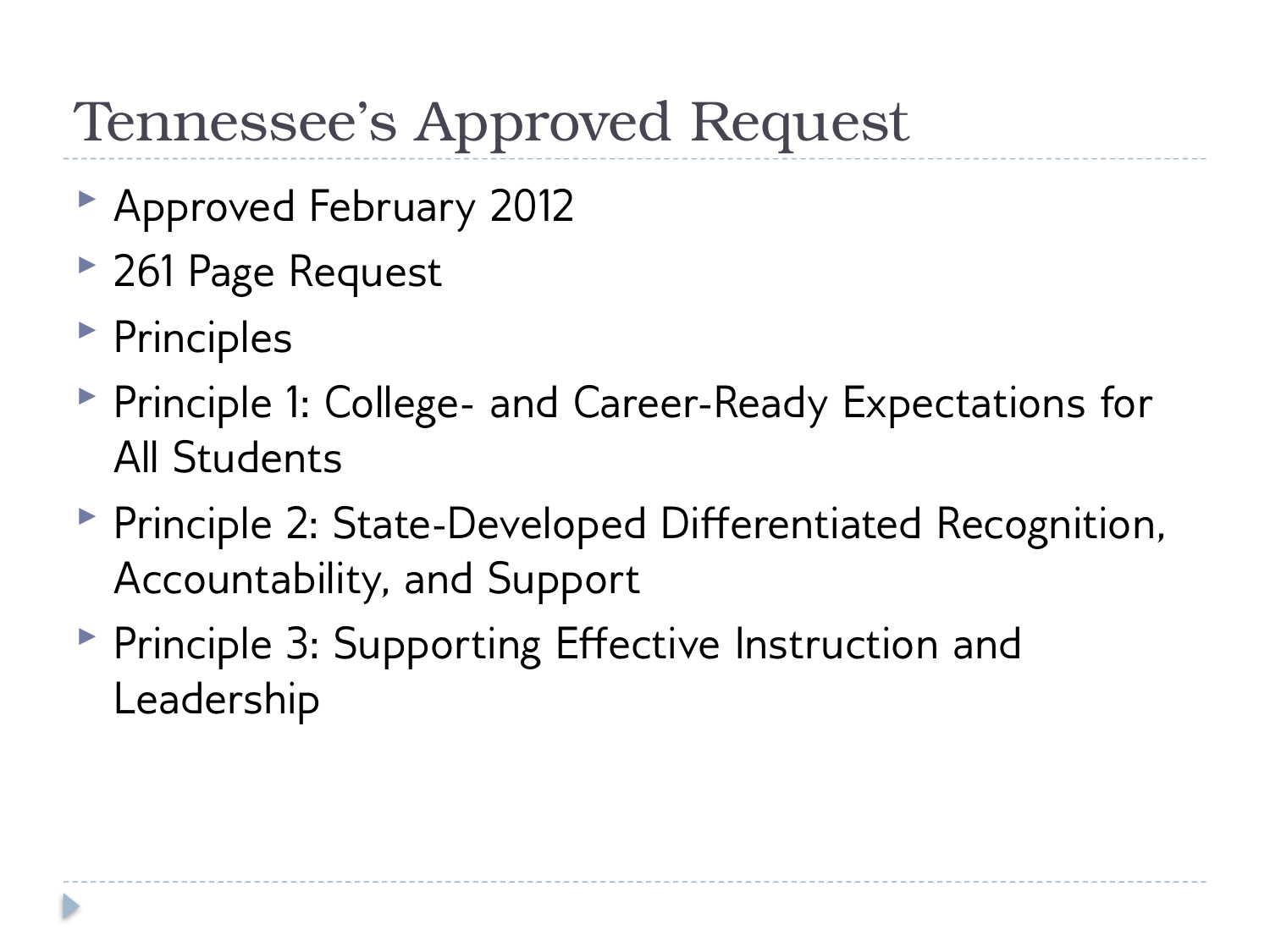

# Tennessee’s Approved Request
Approved February 2012
261 Page Request
Principles
Principle 1: College- and Career-Ready Expectations for All Students
Principle 2: State-Developed Differentiated Recognition, Accountability, and Support
Principle 3: Supporting Effective Instruction and Leadership